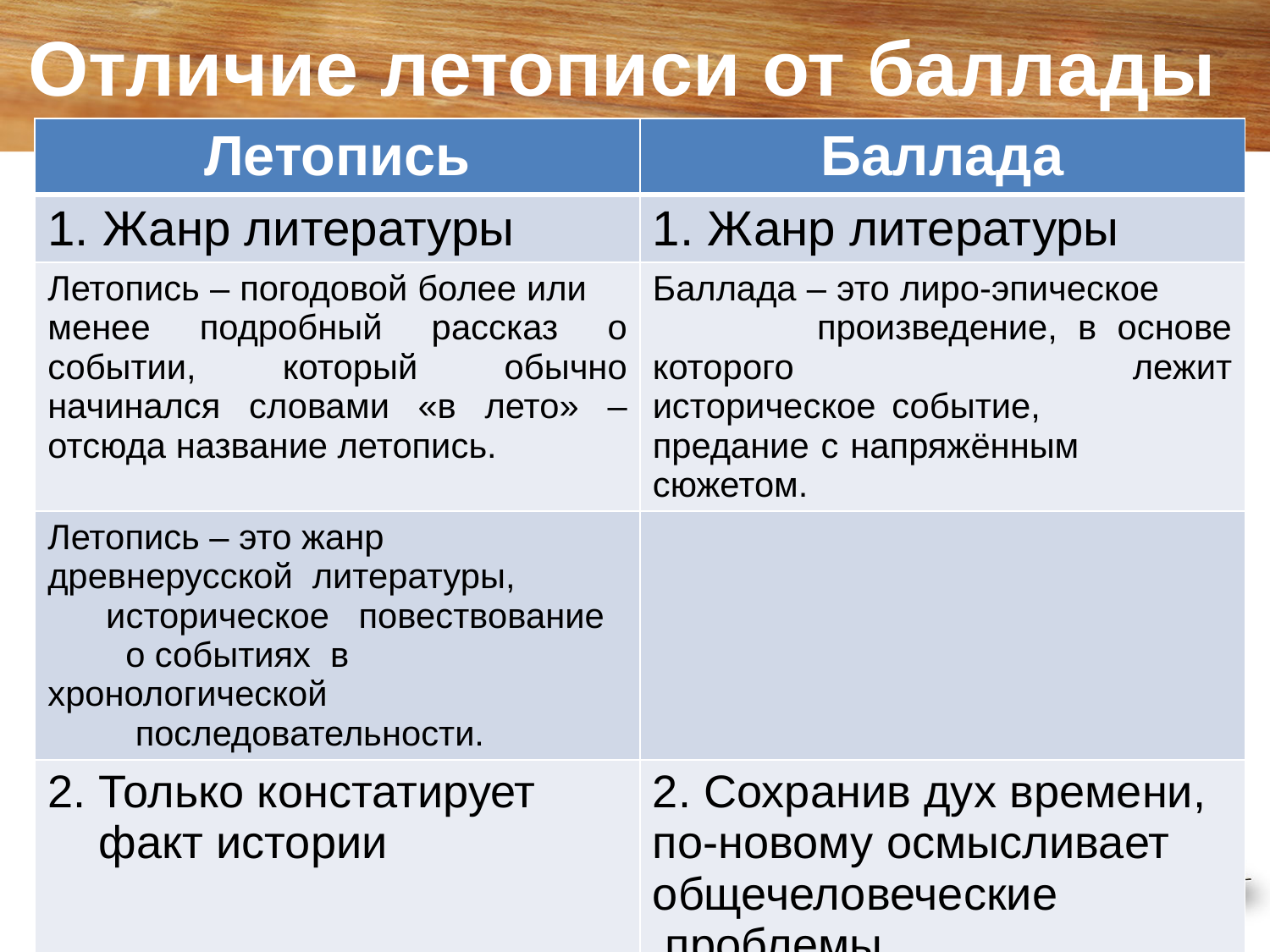

Отличие летописи от баллады
| Летопись | Баллада |
| --- | --- |
| 1. Жанр литературы | 1. Жанр литературы |
| Летопись – погодовой более или менее подробный рассказ о событии, который обычно начинался словами «в лето» – отсюда название летопись. | Баллада – это лиро-эпическое произведение, в основе которого лежит историческое событие, предание с напряжённым сюжетом. |
| Летопись – это жанр древнерусской литературы, историческое повествование о событиях в хронологической последовательности. |  |
| 2. Только констатирует факт истории | 2. Сохранив дух времени, по-новому осмысливает общечеловеческие проблемы. |